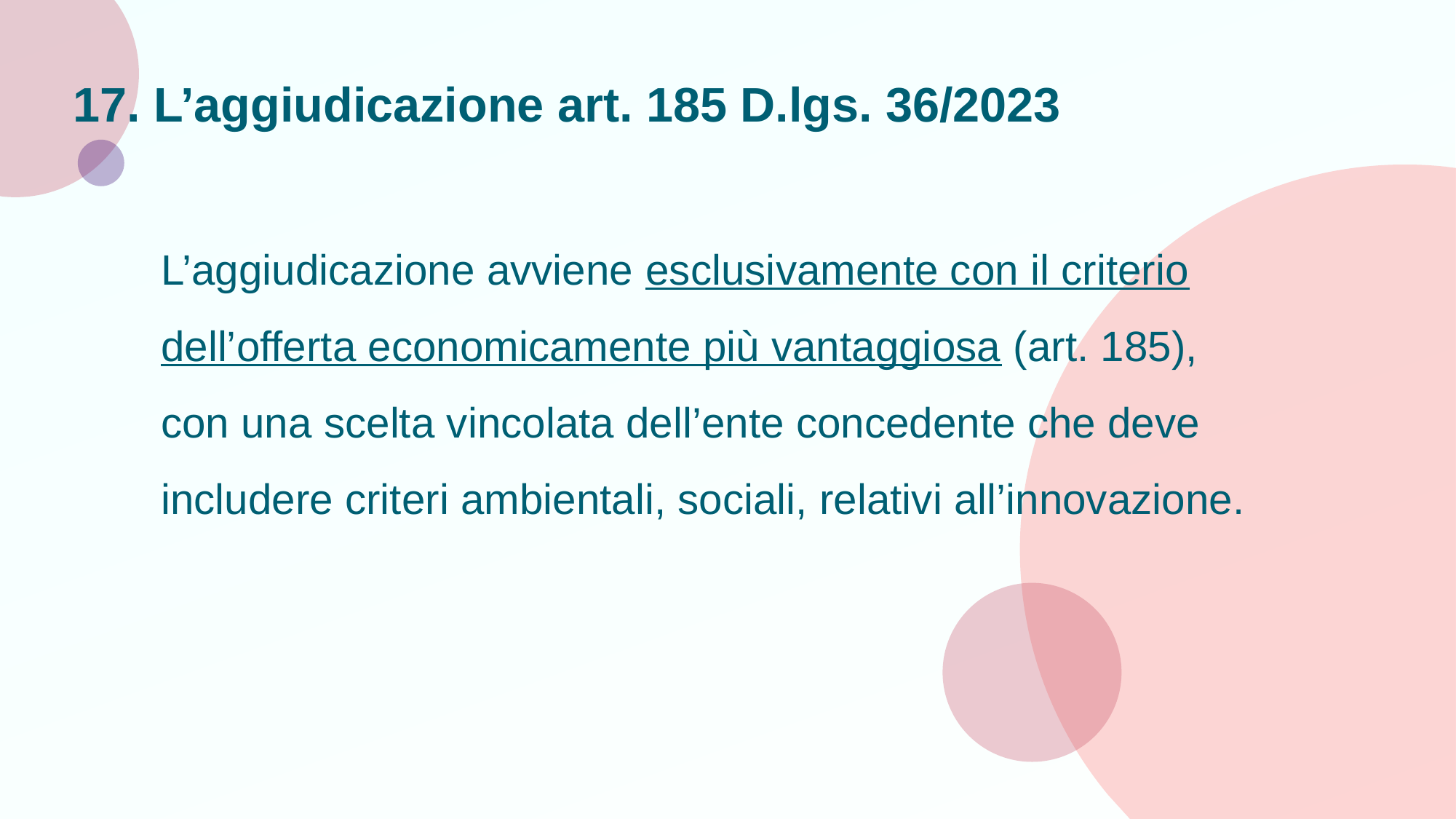

# 17. L’aggiudicazione art. 185 D.lgs. 36/2023
L’aggiudicazione avviene esclusivamente con il criterio dell’offerta economicamente più vantaggiosa (art. 185), con una scelta vincolata dell’ente concedente che deve includere criteri ambientali, sociali, relativi all’innovazione.